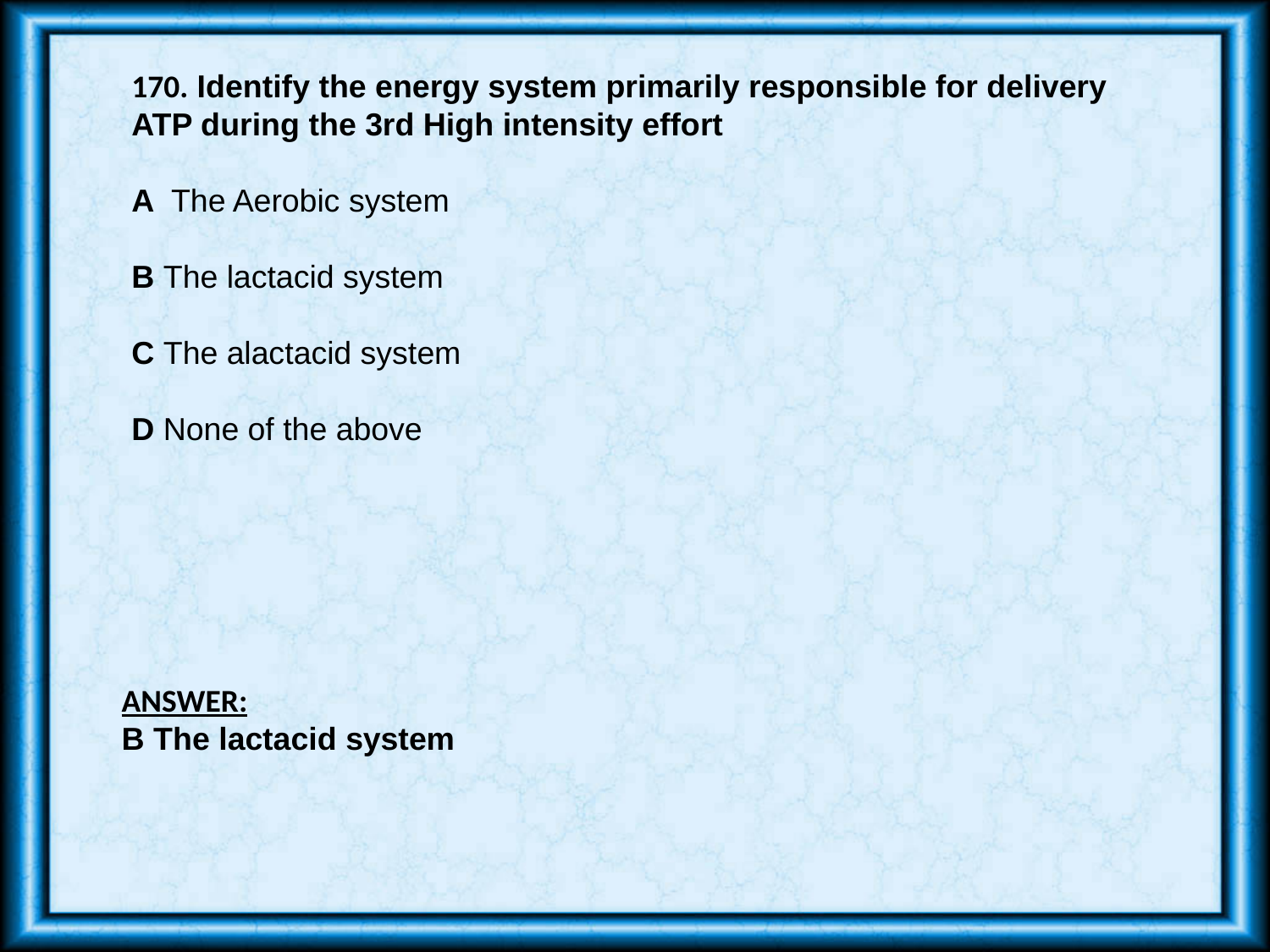

170. Identify the energy system primarily responsible for delivery ATP during the 3rd High intensity effort

A  The Aerobic system

B The lactacid system

C The alactacid system

D None of the above

ANSWER:
B The lactacid system